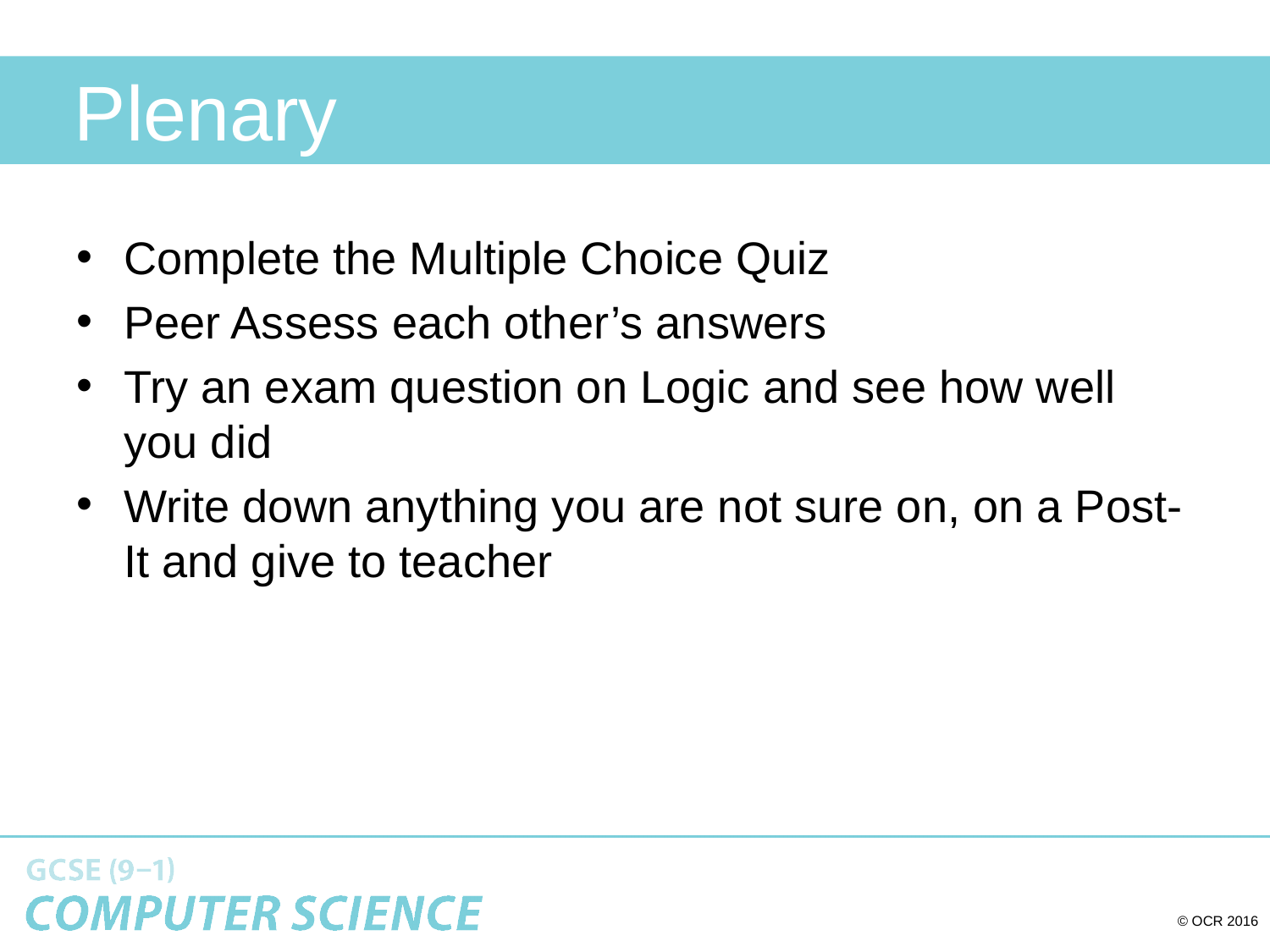

# Plenary
Complete the Multiple Choice Quiz
Peer Assess each other’s answers
Try an exam question on Logic and see how well you did
Write down anything you are not sure on, on a Post-It and give to teacher